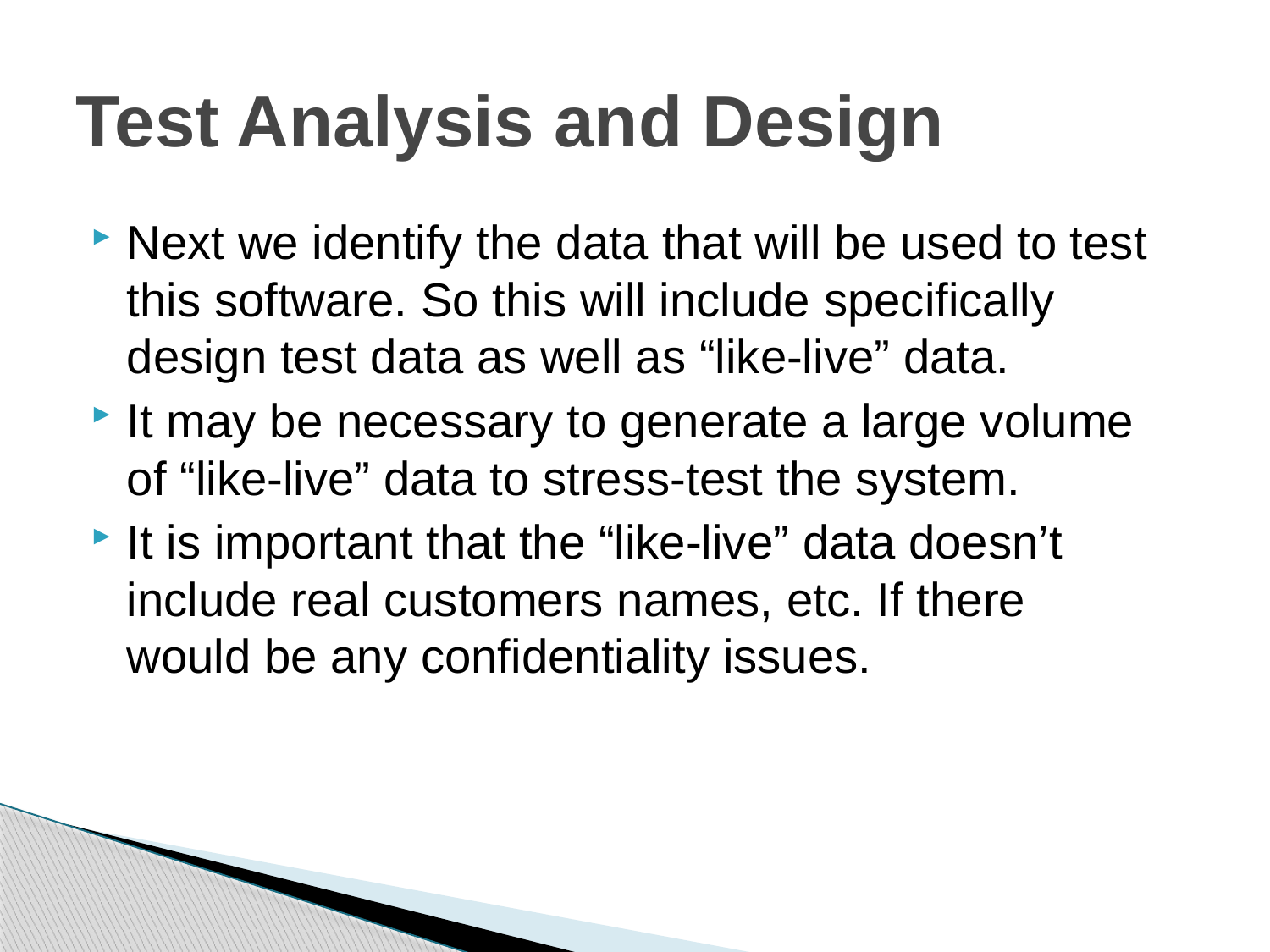

# Test Analysis and Design
Next we identify the data that will be used to test this software. So this will include specifically design test data as well as “like-live” data.
It may be necessary to generate a large volume of “like-live” data to stress-test the system.
It is important that the “like-live” data doesn’t include real customers names, etc. If there would be any confidentiality issues.